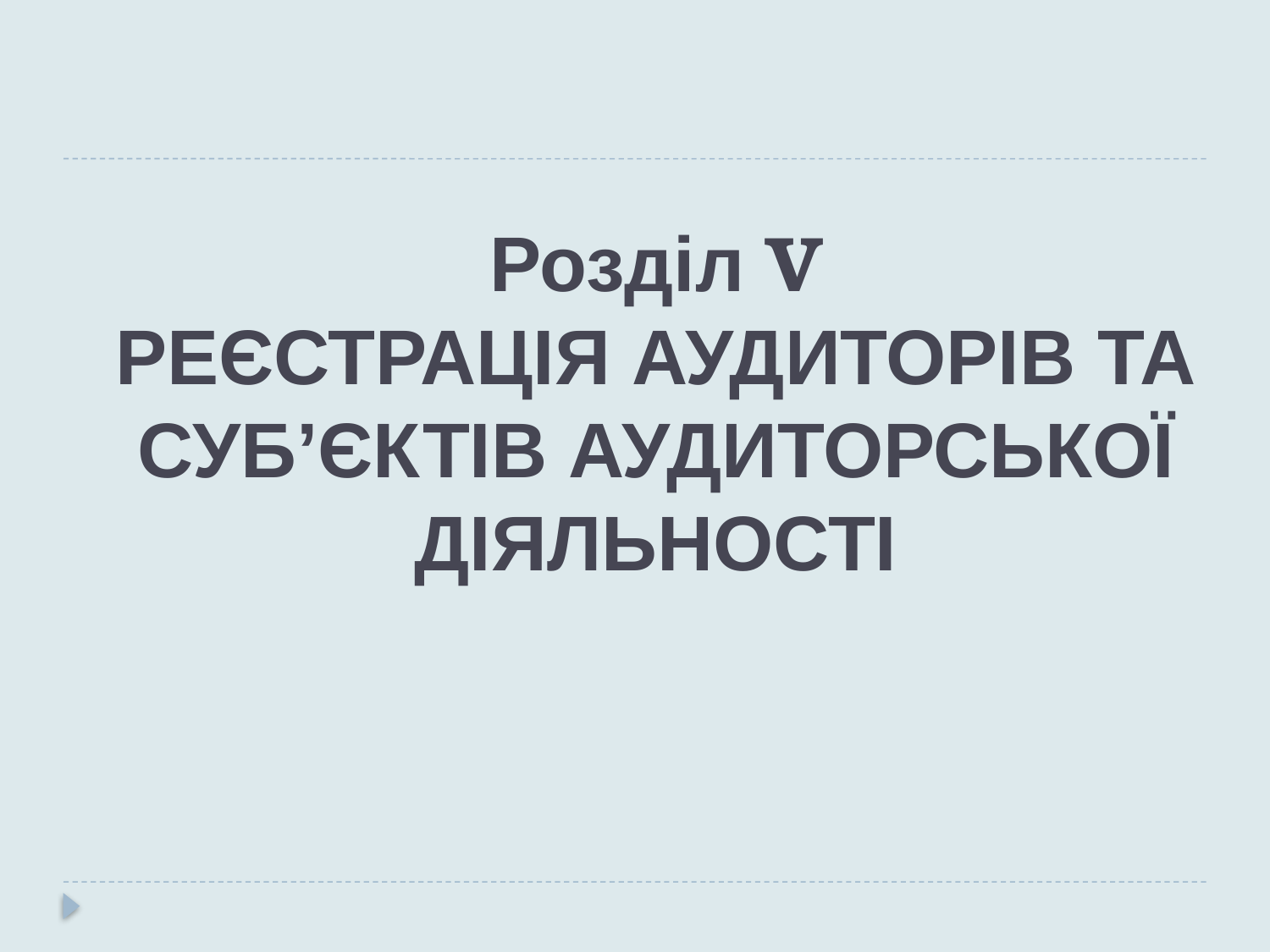

# Розділ V РЕЄСТРАЦІЯ АУДИТОРІВ ТА СУБ’ЄКТІВ АУДИТОРСЬКОЇ ДІЯЛЬНОСТІ